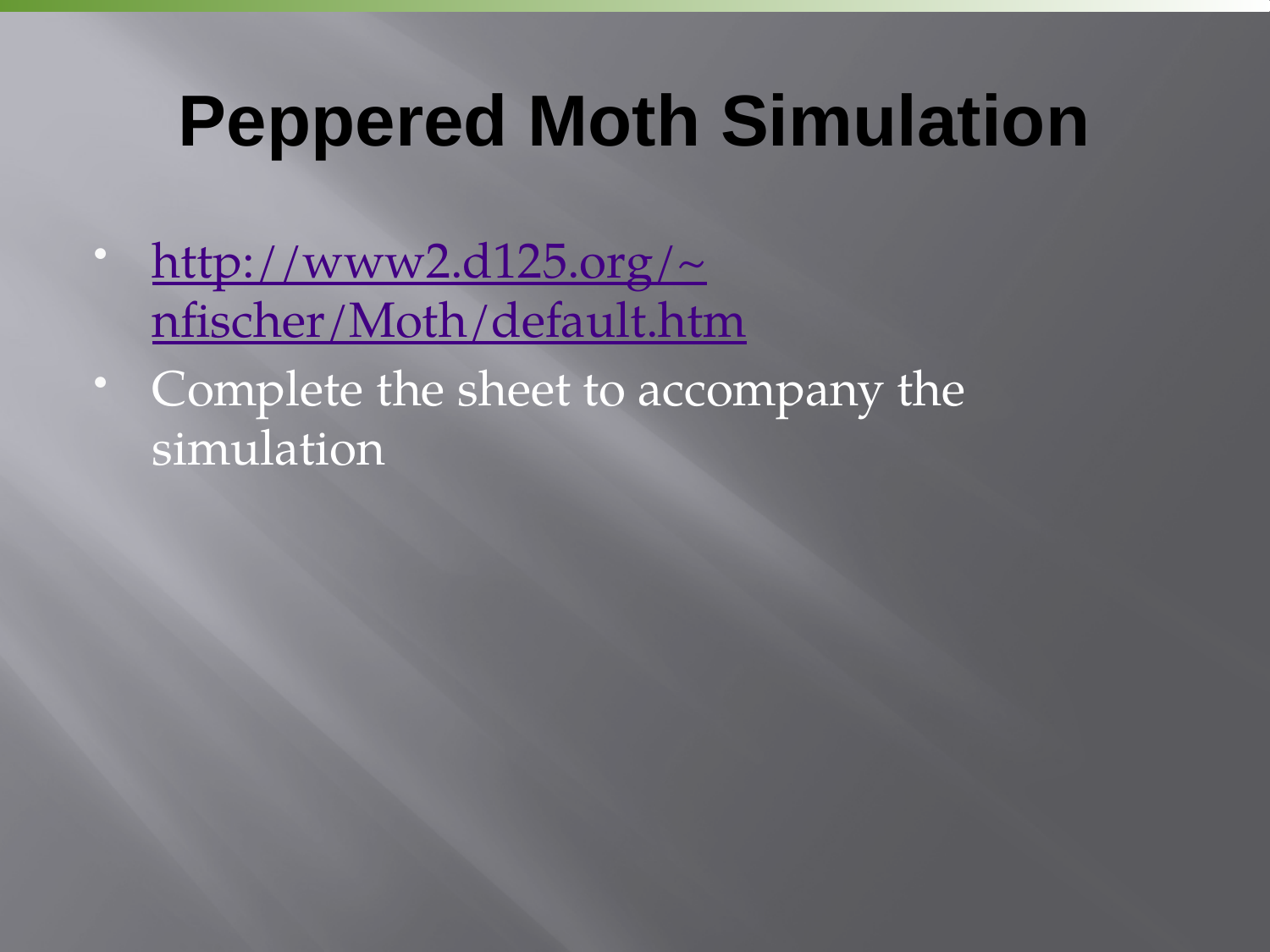

# Peppered Moth Simulation
http://www2.d125.org/~nfischer/Moth/default.htm
Complete the sheet to accompany the simulation